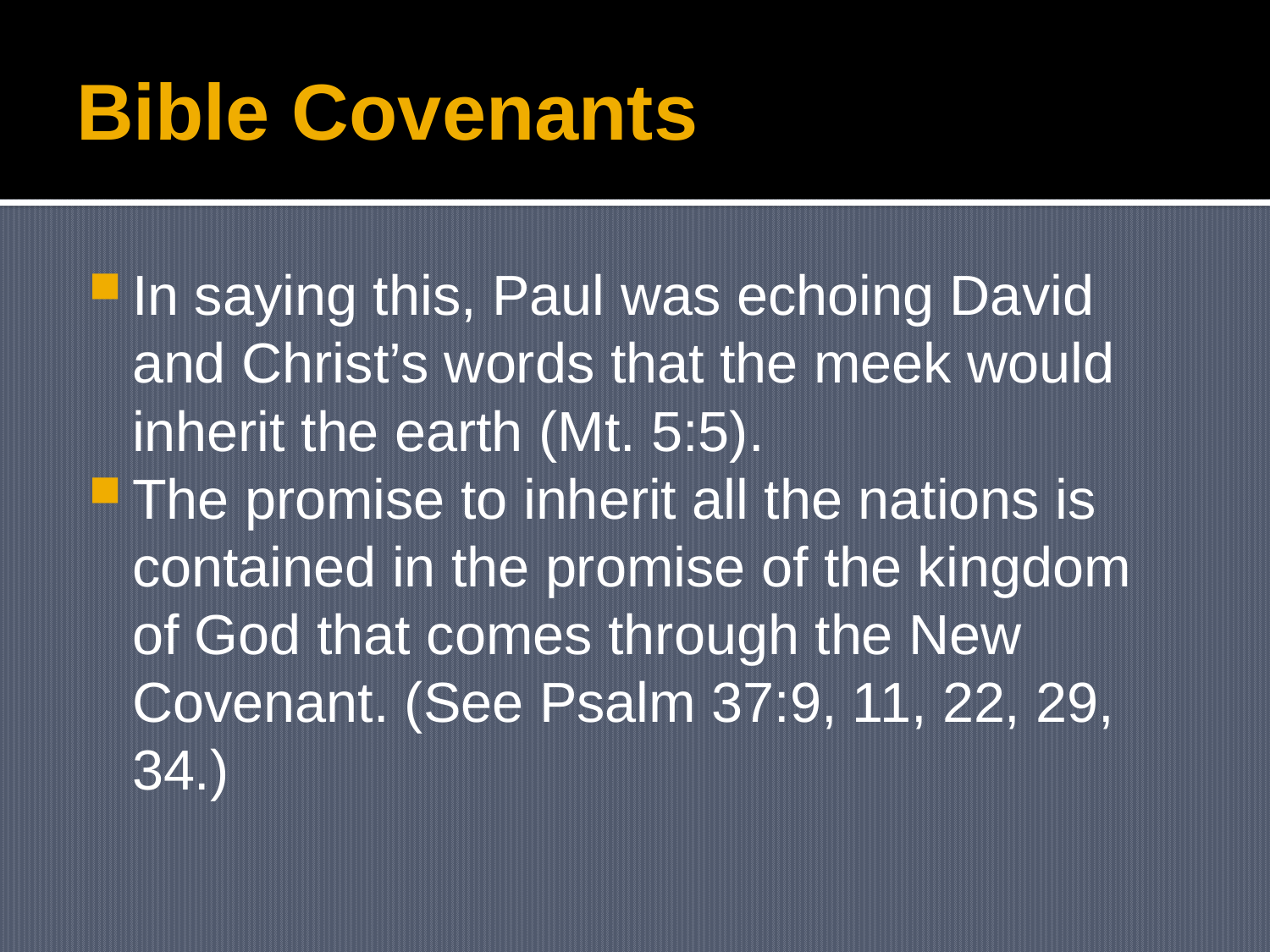

# Bible Covenants
In saying this, Paul was echoing David and Christ’s words that the meek would inherit the earth (Mt. 5:5).
The promise to inherit all the nations is contained in the promise of the kingdom of God that comes through the New Covenant. (See Psalm 37:9, 11, 22, 29, 34.)